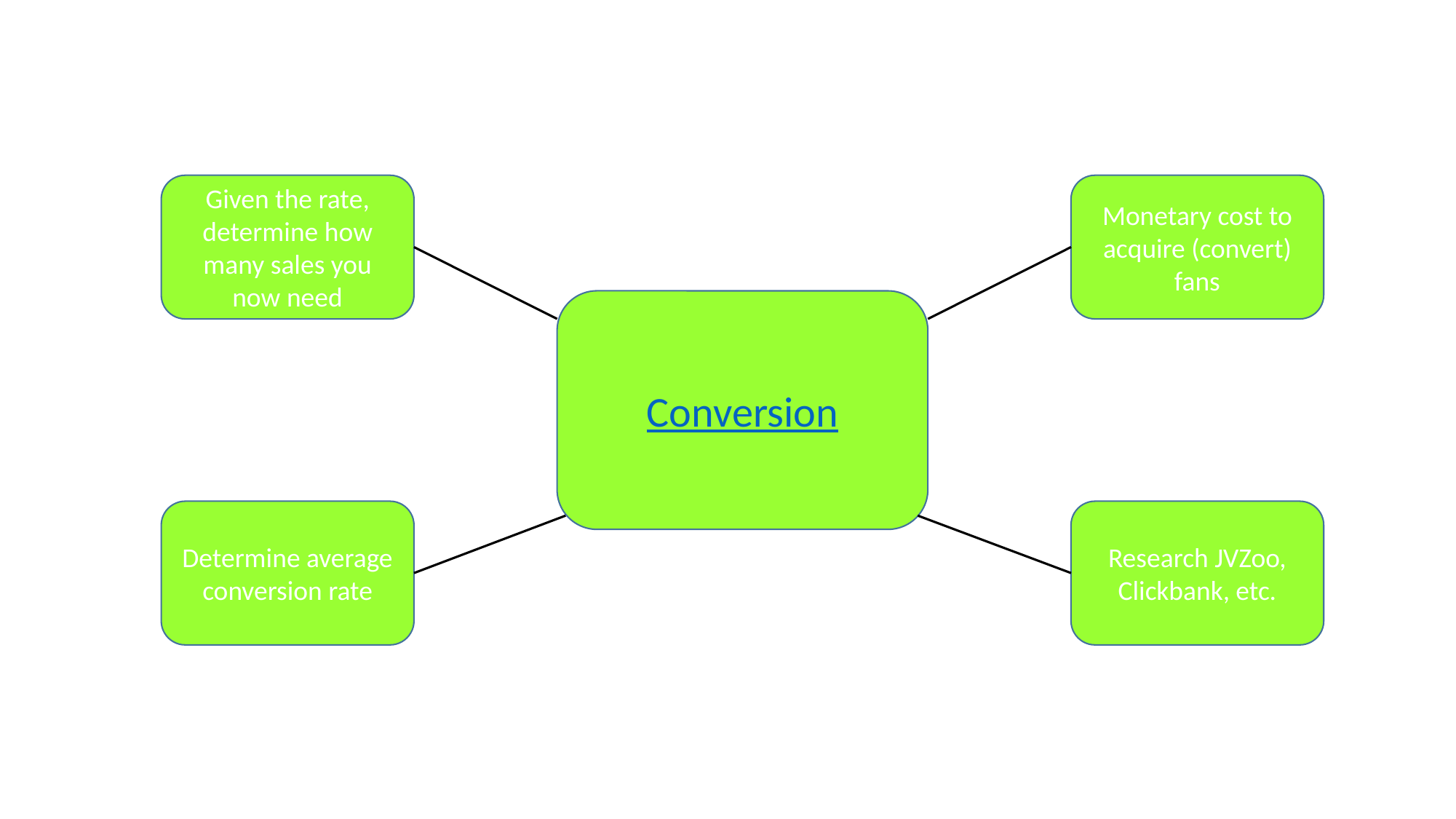

Monetary cost to acquire (convert) fans
Given the rate, determine how many sales you now need
Conversion
Determine average conversion rate
Research JVZoo, Clickbank, etc.